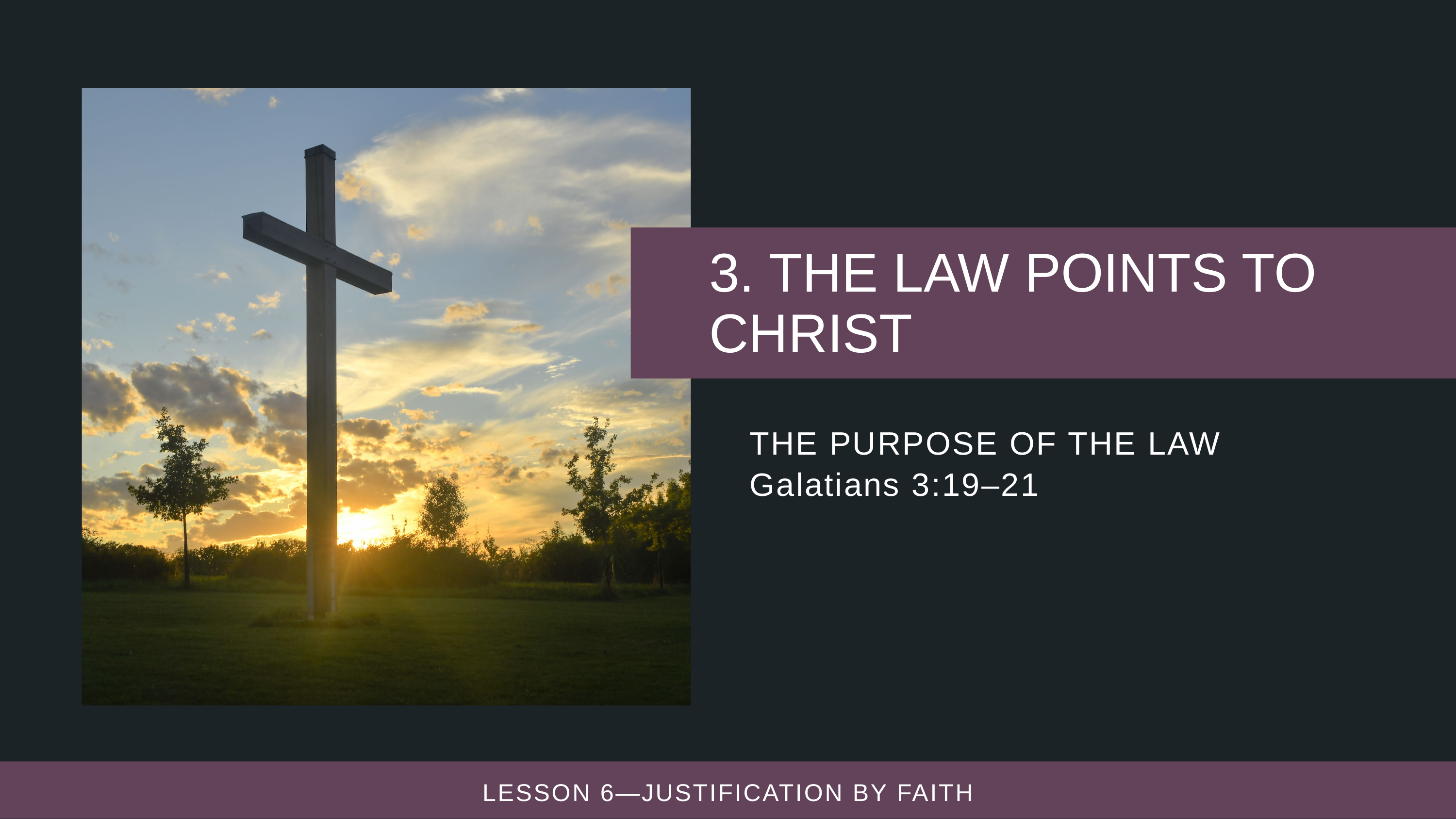

THE PURPOSE OF THE LAW
Galatians 3:19–21